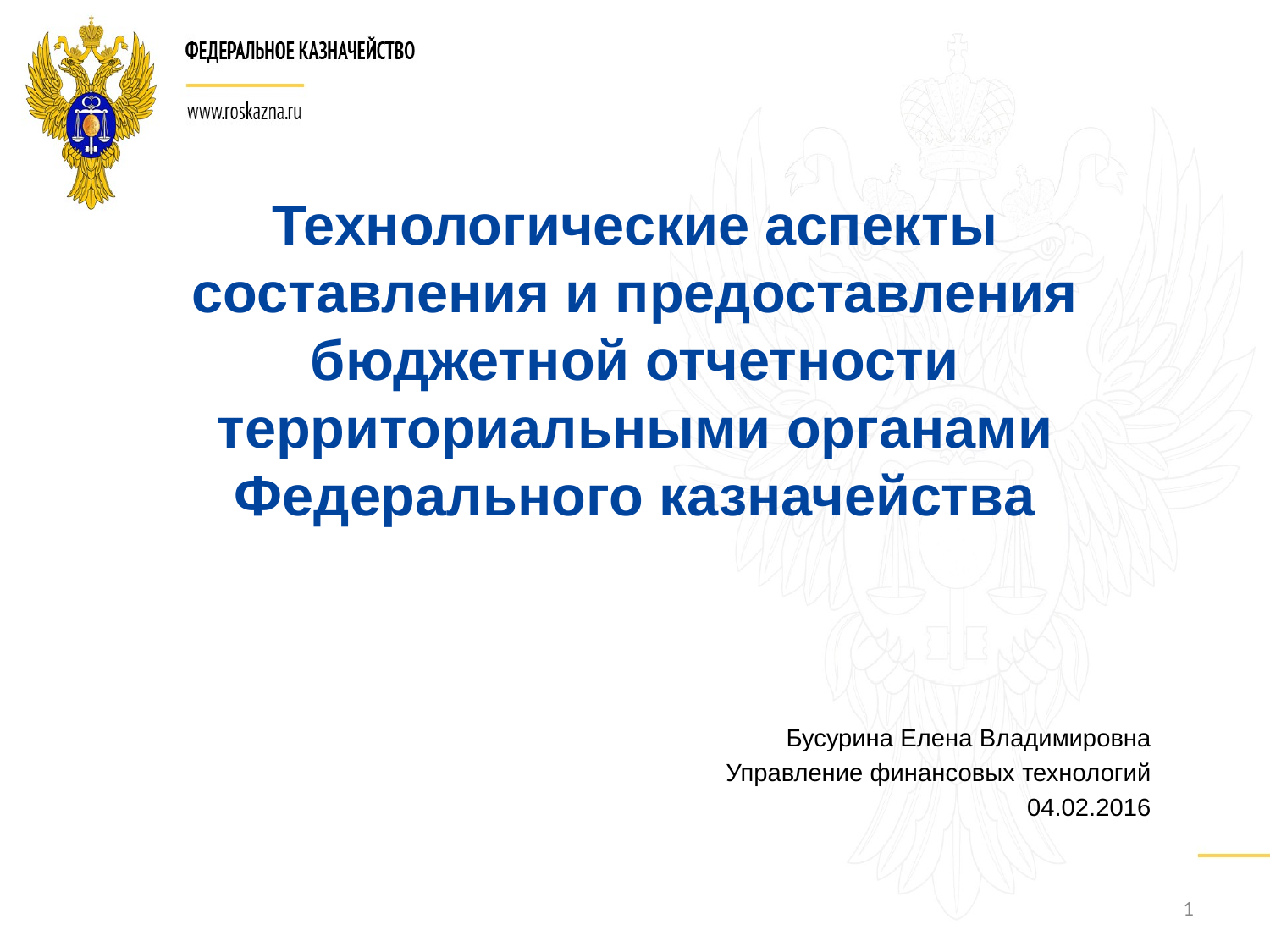

# Технологические аспекты составления и предоставления бюджетной отчетности территориальными органами Федерального казначейства
Бусурина Елена Владимировна
Управление финансовых технологий
04.02.2016
1